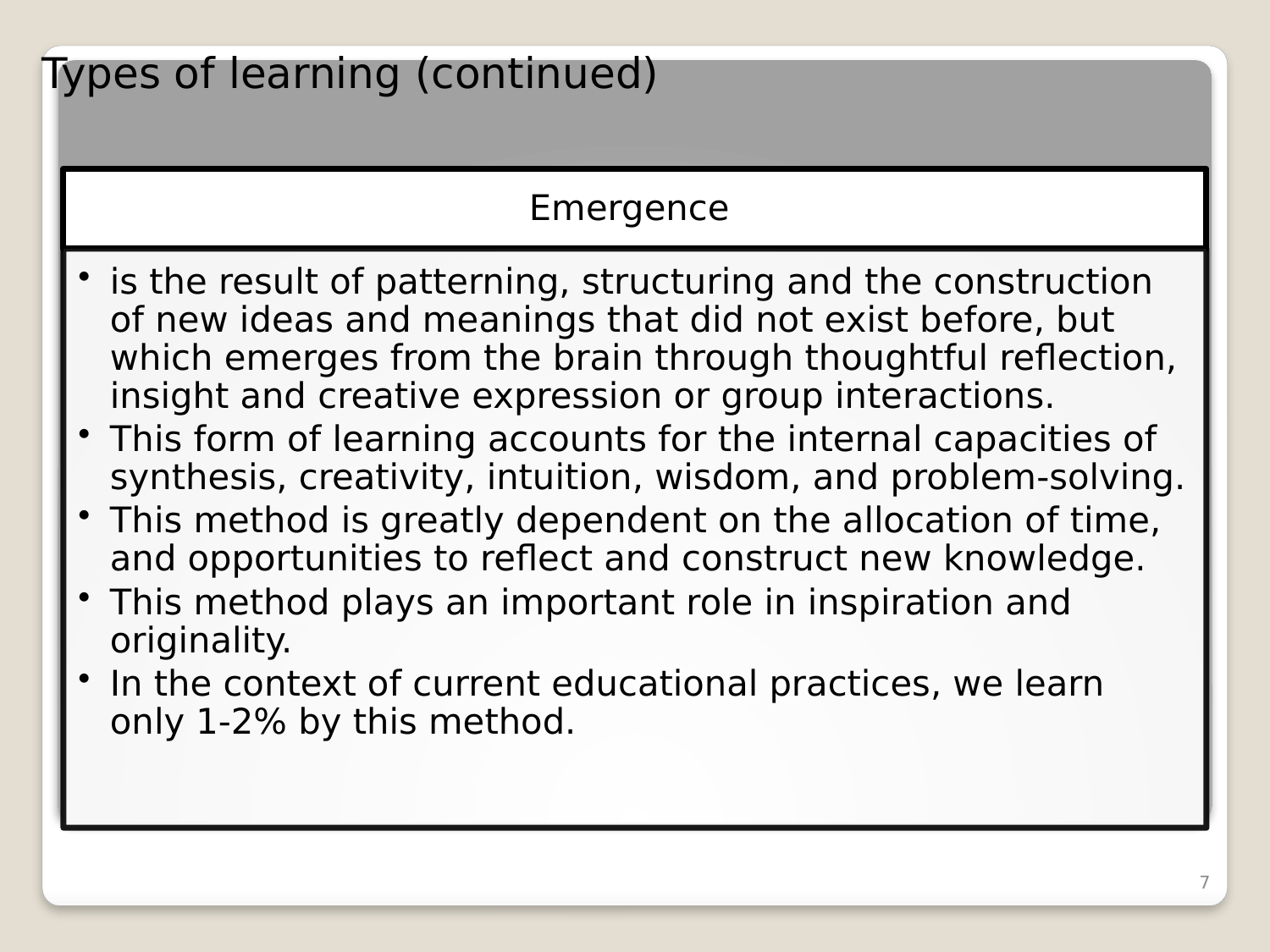

Types of learning (continued)
Emergence
is the result of patterning, structuring and the construction of new ideas and meanings that did not exist before, but which emerges from the brain through thoughtful reflection, insight and creative expression or group interactions.
This form of learning accounts for the internal capacities of synthesis, creativity, intuition, wisdom, and problem-solving.
This method is greatly dependent on the allocation of time, and opportunities to reflect and construct new knowledge.
This method plays an important role in inspiration and originality.
In the context of current educational practices, we learn only 1-2% by this method.
7